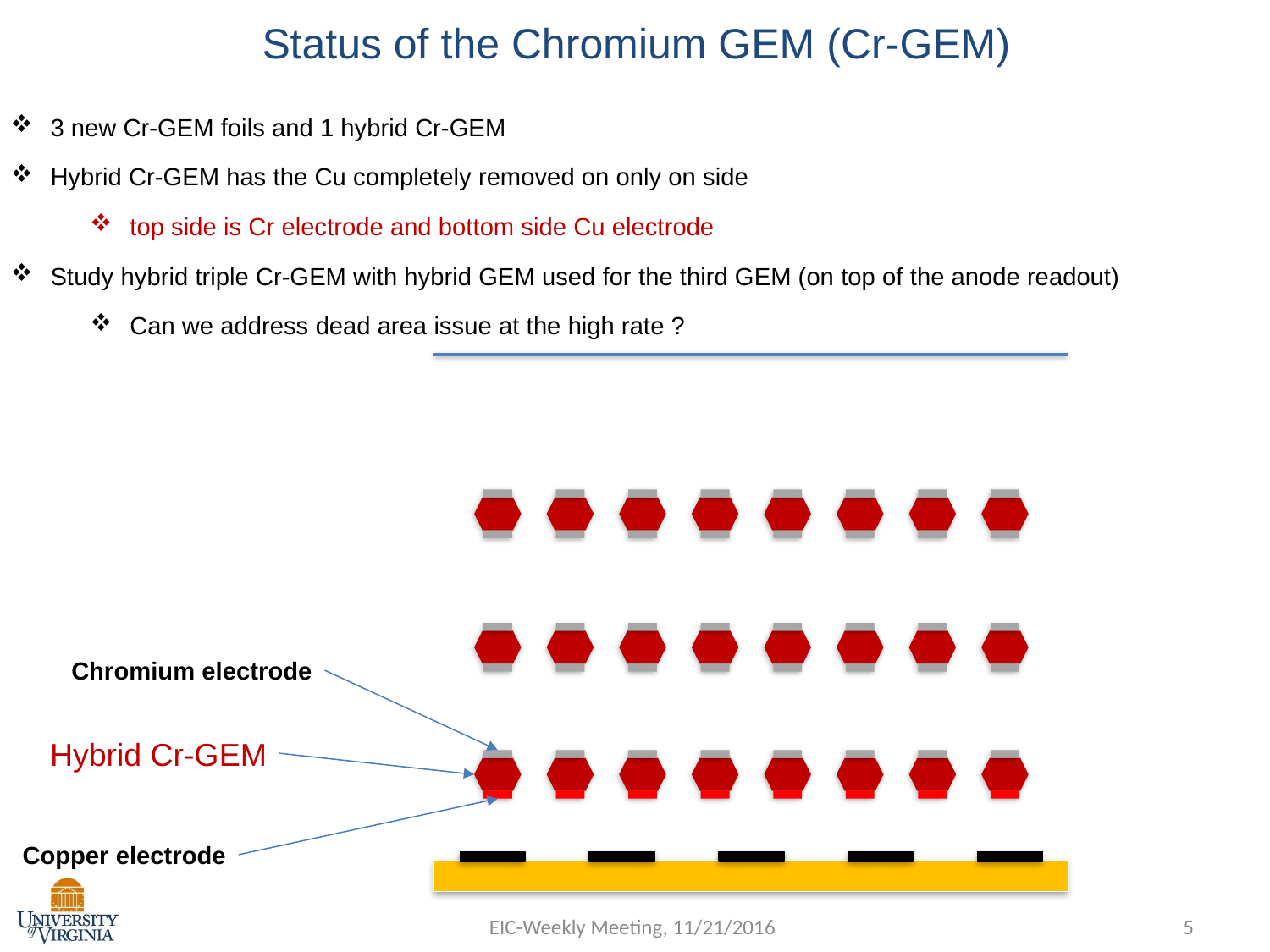

Status of the Chromium GEM (Cr-GEM)
3 new Cr-GEM foils and 1 hybrid Cr-GEM
Hybrid Cr-GEM has the Cu completely removed on only on side
top side is Cr electrode and bottom side Cu electrode
Study hybrid triple Cr-GEM with hybrid GEM used for the third GEM (on top of the anode readout)
Can we address dead area issue at the high rate ?

Chromium electrode
Hybrid Cr-GEM
Copper electrode
EIC-Weekly Meeting, 11/21/2016
5